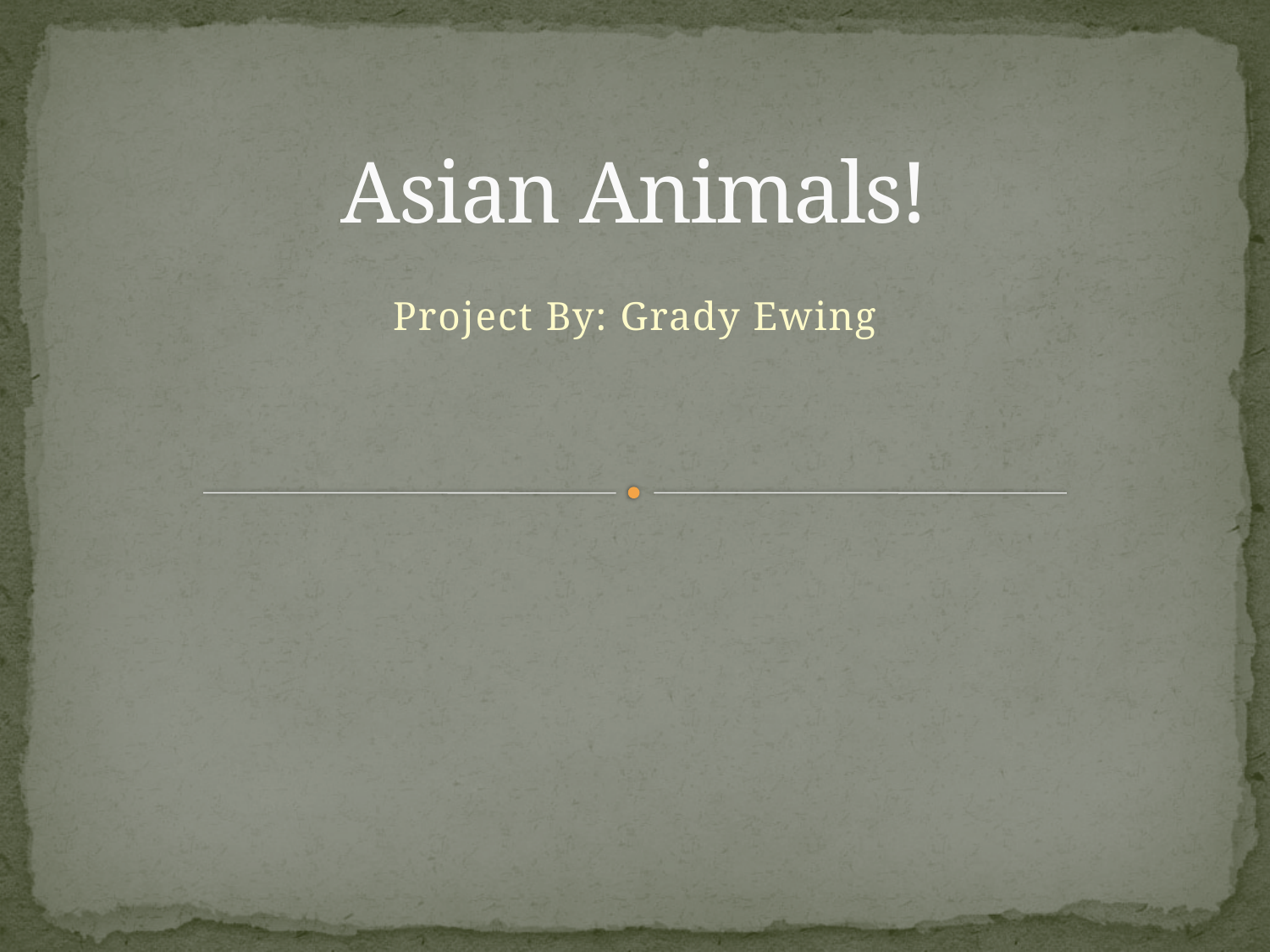

# Asian Animals!
Project By: Grady Ewing